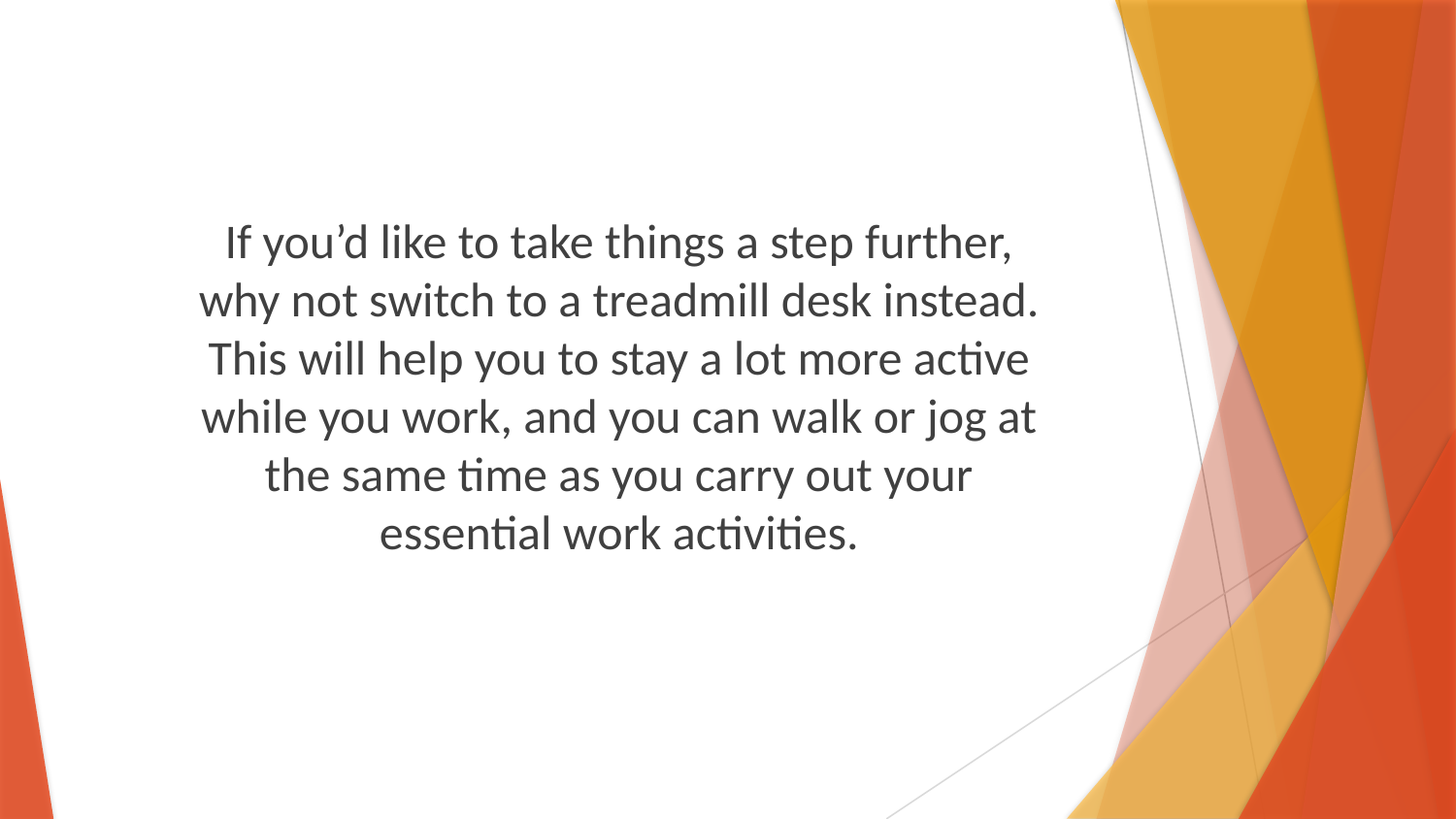

If you’d like to take things a step further, why not switch to a treadmill desk instead. This will help you to stay a lot more active while you work, and you can walk or jog at the same time as you carry out your essential work activities.